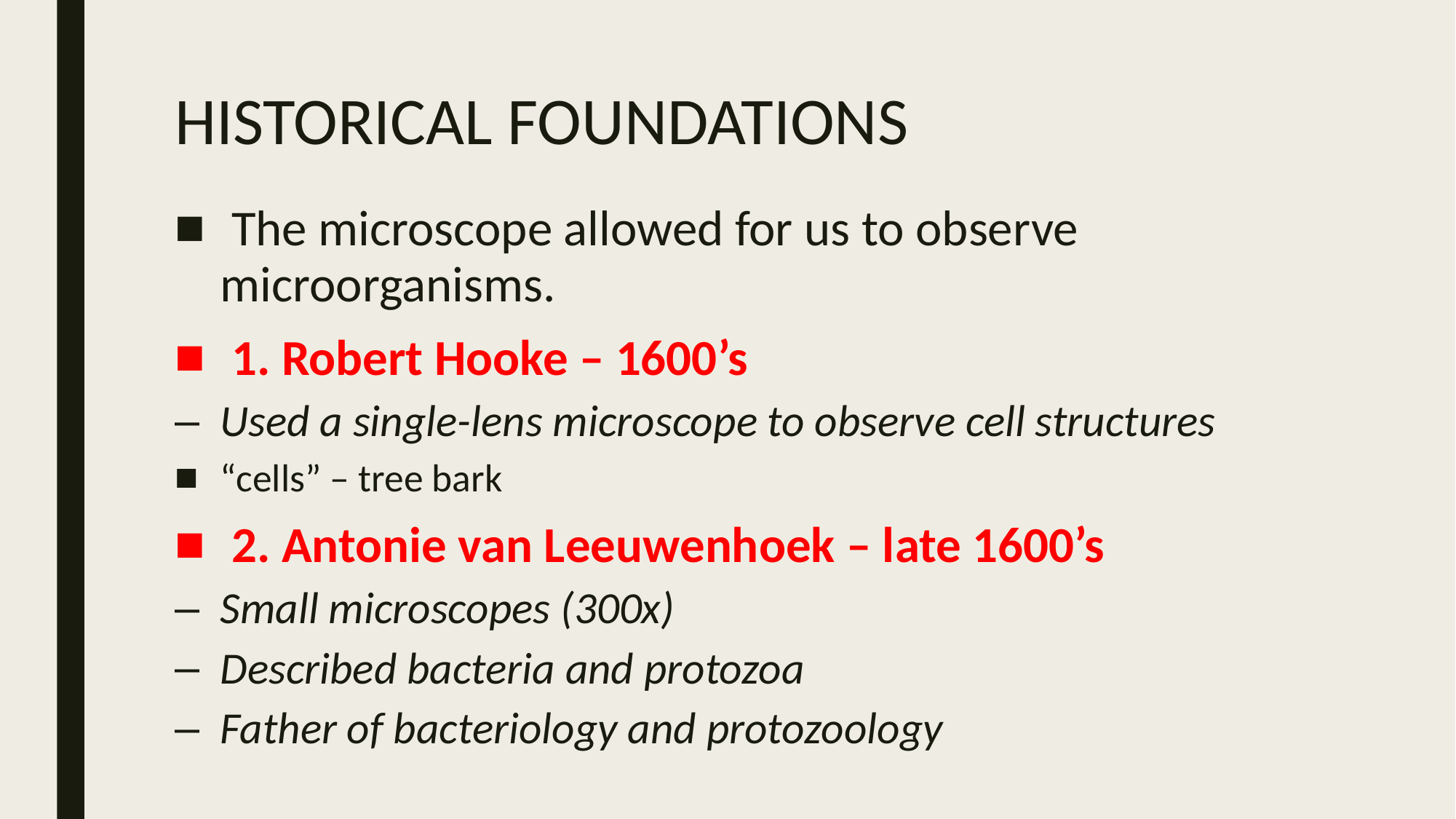

# HISTORICAL FOUNDATIONS
 The microscope allowed for us to observe microorganisms.
 1. Robert Hooke – 1600’s
Used a single-lens microscope to observe cell structures
“cells” – tree bark
 2. Antonie van Leeuwenhoek – late 1600’s
Small microscopes (300x)
Described bacteria and protozoa
Father of bacteriology and protozoology